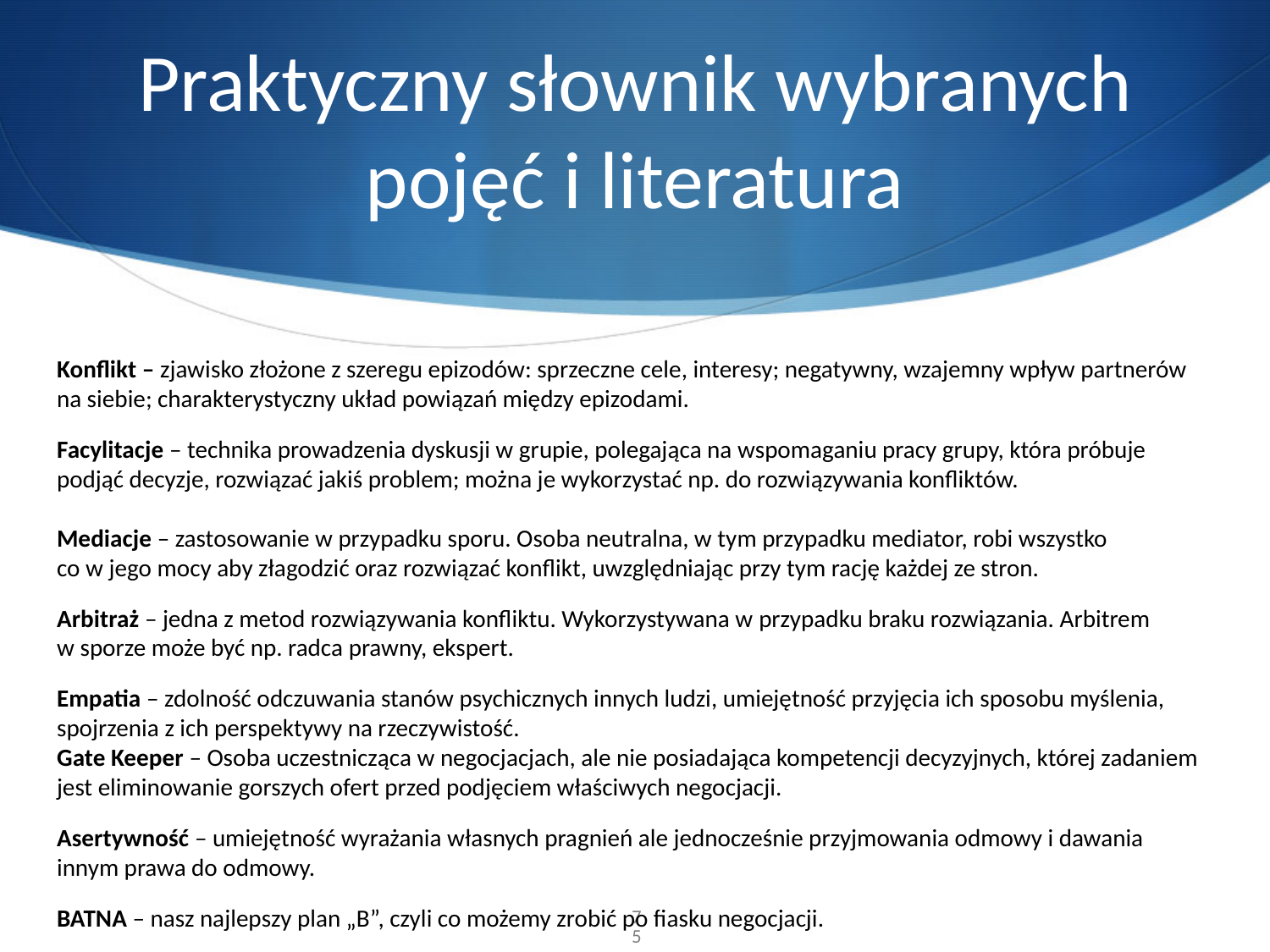

# Praktyczny słownik wybranych pojęć i literatura
Konflikt – zjawisko złożone z szeregu epizodów: sprzeczne cele, interesy; negatywny, wzajemny wpływ partnerów na siebie; charakterystyczny układ powiązań między epizodami.

Facylitacje – technika prowadzenia dyskusji w grupie, polegająca na wspomaganiu pracy grupy, która próbuje podjąć decyzje, rozwiązać jakiś problem; można je wykorzystać np. do rozwiązywania konfliktów.
Mediacje – zastosowanie w przypadku sporu. Osoba neutralna, w tym przypadku mediator, robi wszystko
co w jego mocy aby złagodzić oraz rozwiązać konflikt, uwzględniając przy tym rację każdej ze stron.

Arbitraż – jedna z metod rozwiązywania konfliktu. Wykorzystywana w przypadku braku rozwiązania. Arbitrem
w sporze może być np. radca prawny, ekspert.

Empatia – zdolność odczuwania stanów psychicznych innych ludzi, umiejętność przyjęcia ich sposobu myślenia, spojrzenia z ich perspektywy na rzeczywistość.
Gate Keeper – Osoba uczestnicząca w negocjacjach, ale nie posiadająca kompetencji decyzyjnych, której zadaniem jest eliminowanie gorszych ofert przed podjęciem właściwych negocjacji.

Asertywność – umiejętność wyrażania własnych pragnień ale jednocześnie przyjmowania odmowy i dawania innym prawa do odmowy.

BATNA – nasz najlepszy plan „B”, czyli co możemy zrobić po fiasku negocjacji.
75